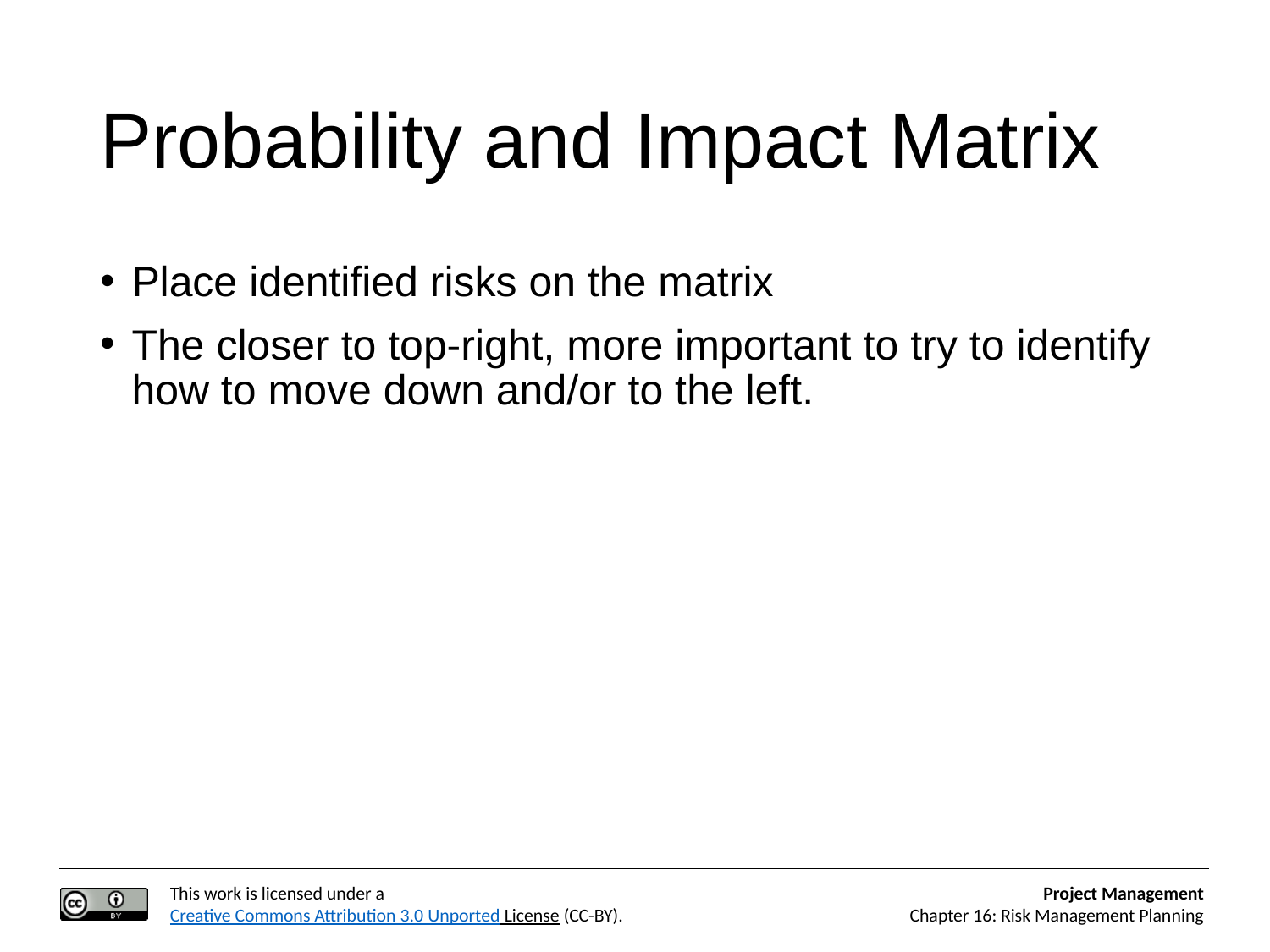

# Probability and Impact Matrix
Place identified risks on the matrix
The closer to top-right, more important to try to identify how to move down and/or to the left.